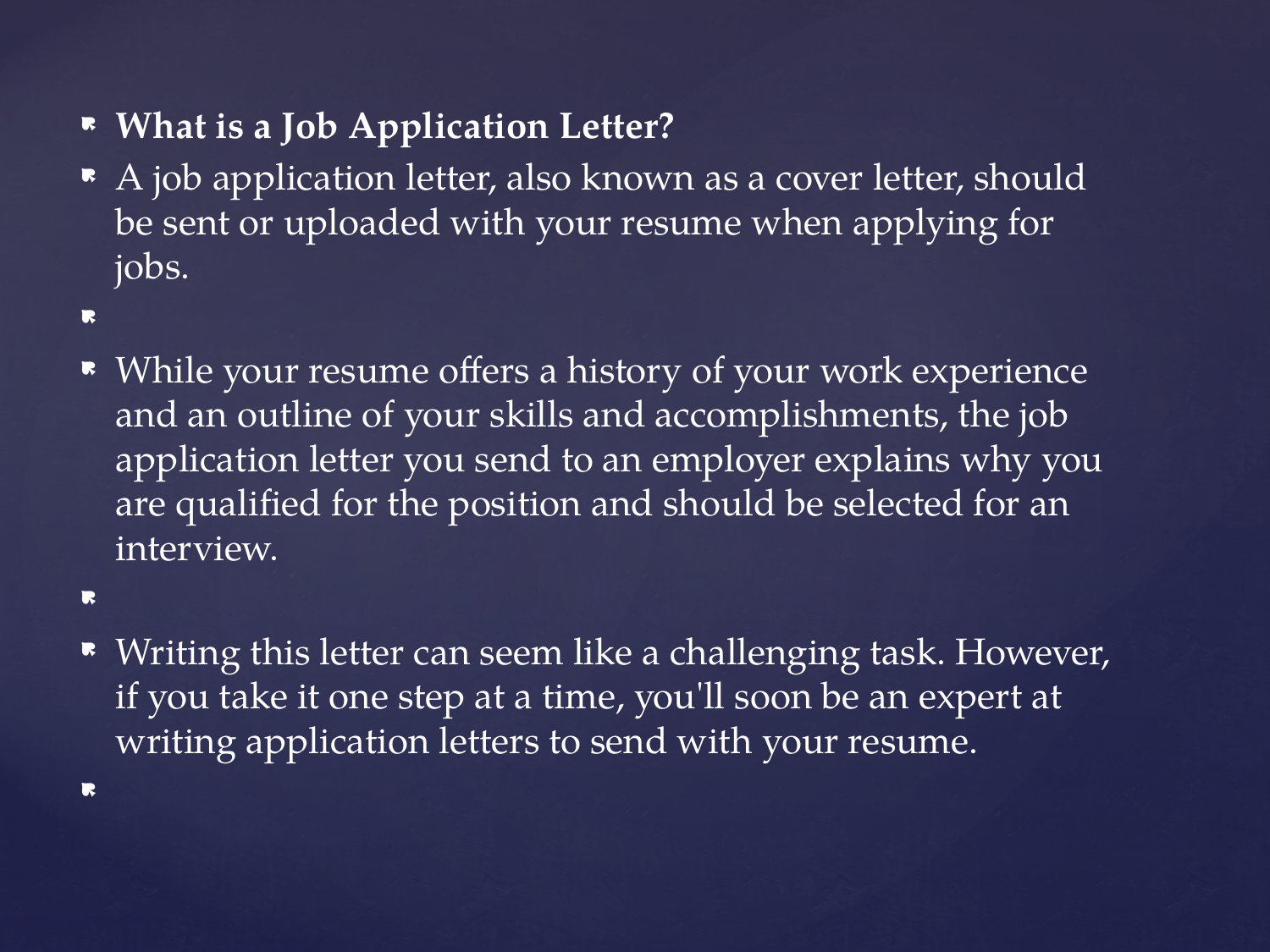

What is a Job Application Letter?
A job application letter, also known as a cover letter, should be sent or uploaded with your resume when applying for jobs.

While your resume offers a history of your work experience and an outline of your skills and accomplishments, the job application letter you send to an employer explains why you are qualified for the position and should be selected for an interview.

Writing this letter can seem like a challenging task. However, if you take it one step at a time, you'll soon be an expert at writing application letters to send with your resume.

#